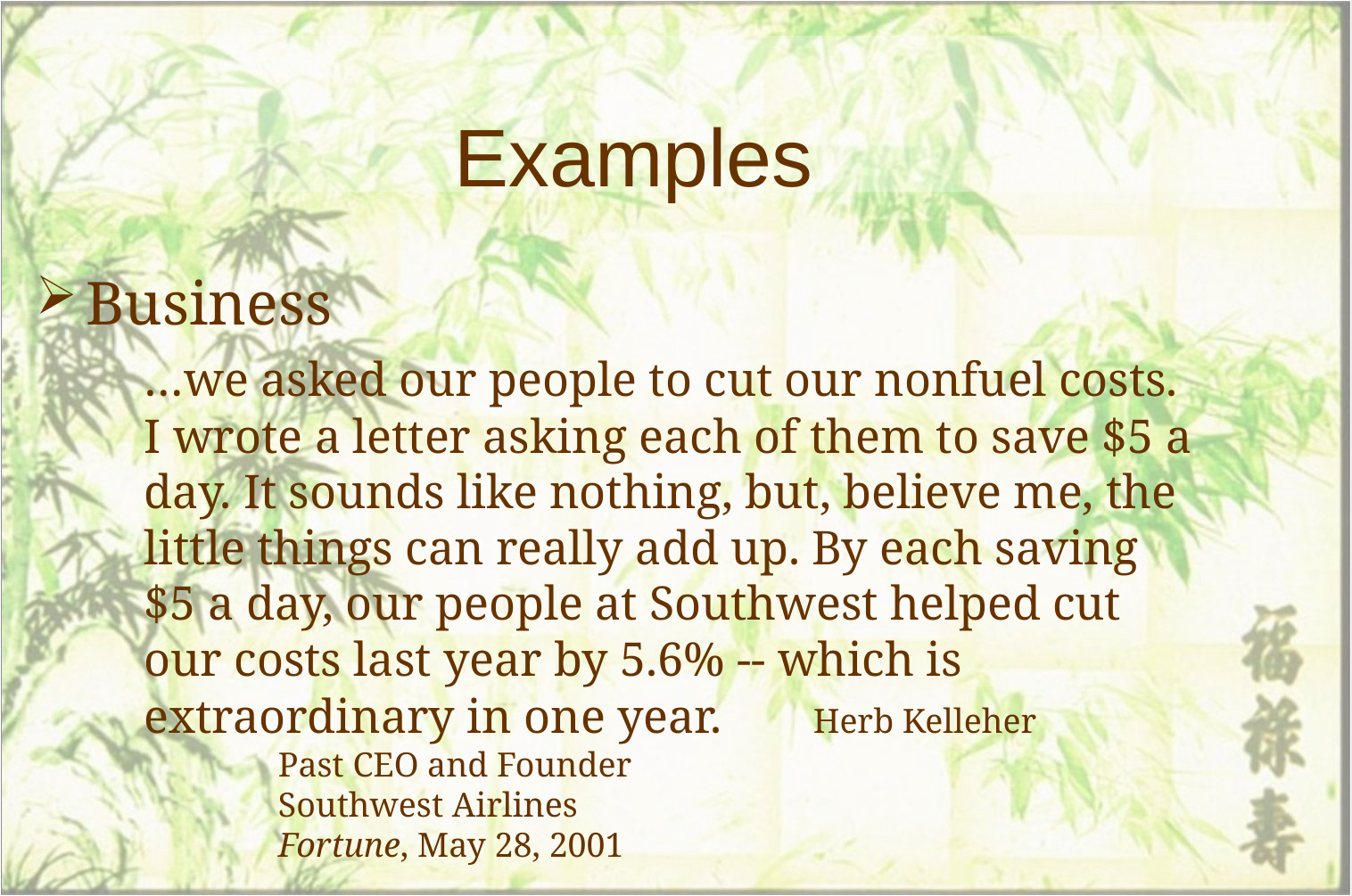

# Examples
Business
	…we asked our people to cut our nonfuel costs. I wrote a letter asking each of them to save $5 a day. It sounds like nothing, but, believe me, the little things can really add up. By each saving $5 a day, our people at Southwest helped cut our costs last year by 5.6% -- which is extraordinary in one year.	Herb Kelleher
	Past CEO and Founder
	Southwest Airlines
	Fortune, May 28, 2001